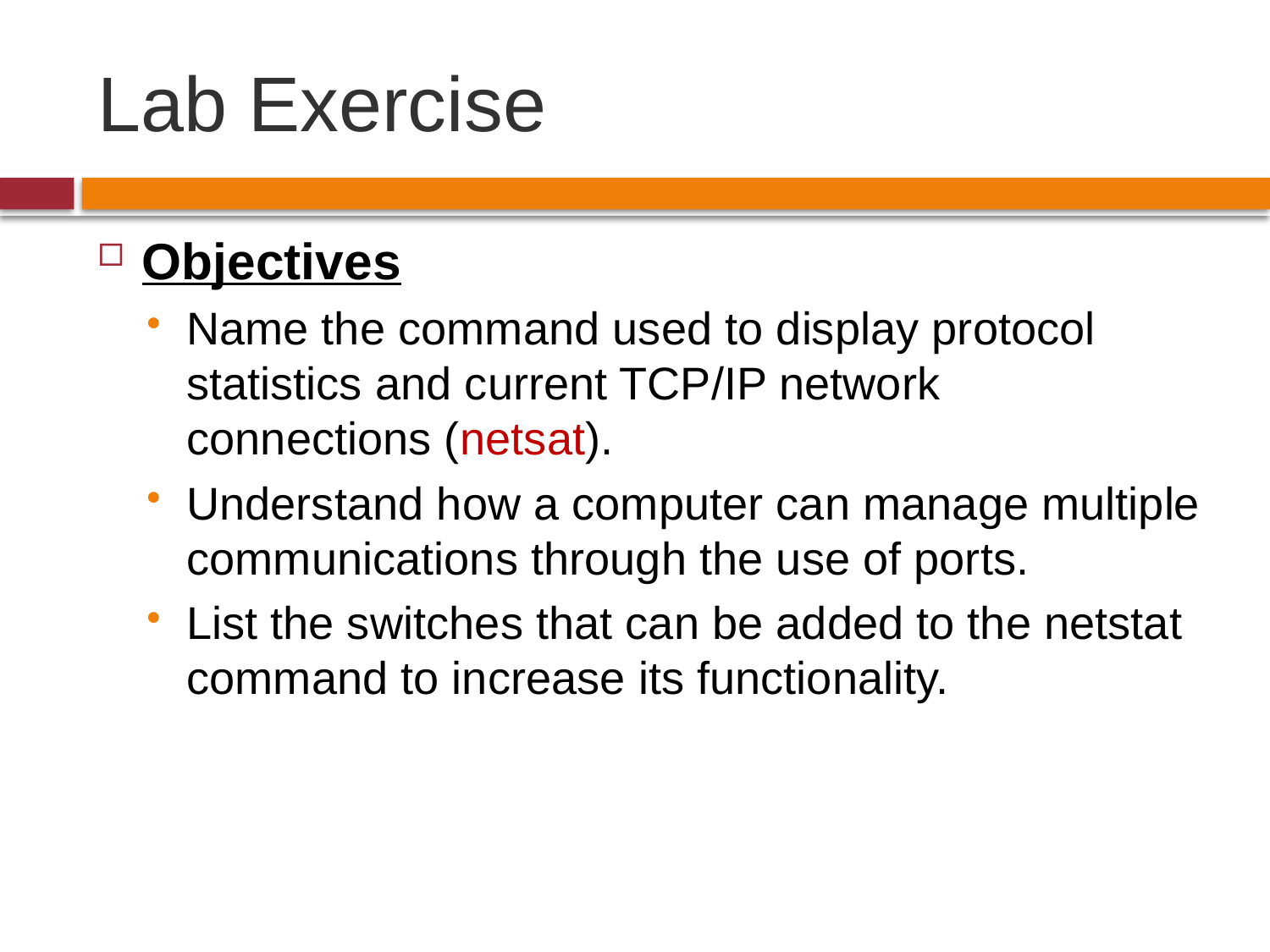

# Lab Exercise
Objectives
Name the command used to display protocol statistics and current TCP/IP network  connections (netsat).
Understand how a computer can manage multiple communications through the use of ports.
List the switches that can be added to the netstat command to increase its functionality.